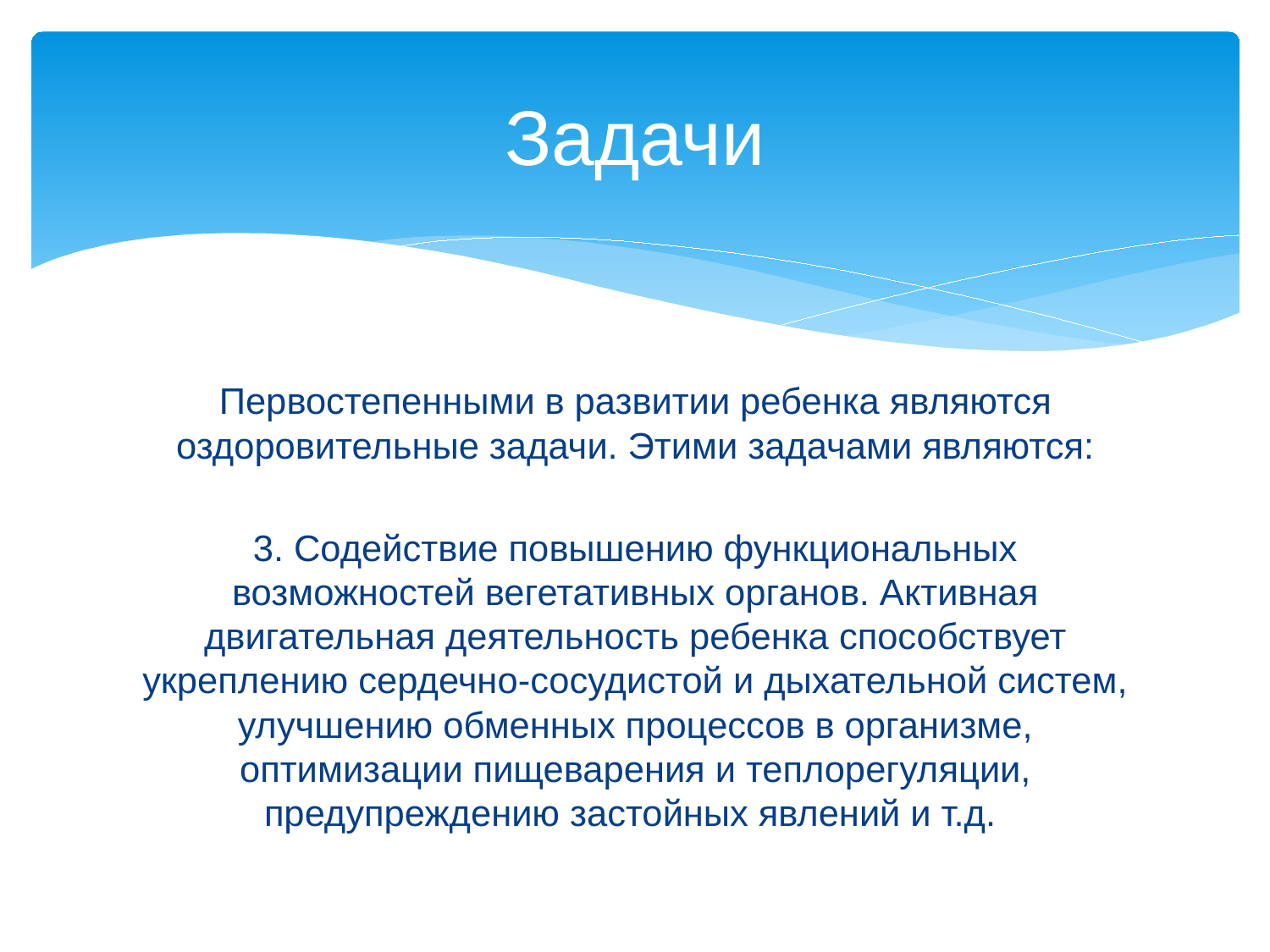

# Задачи
Первостепенными в развитии ребенка являются оздоровительные задачи. Этими задачами являются:

3. Содействие повышению функциональных возможностей вегетативных органов. Активная двигательная деятельность ребенка способствует укреплению сердечно-сосудистой и дыхательной систем, улучшению обменных процессов в организме, оптимизации пищеварения и теплорегуляции, предупреждению застойных явлений и т.д.